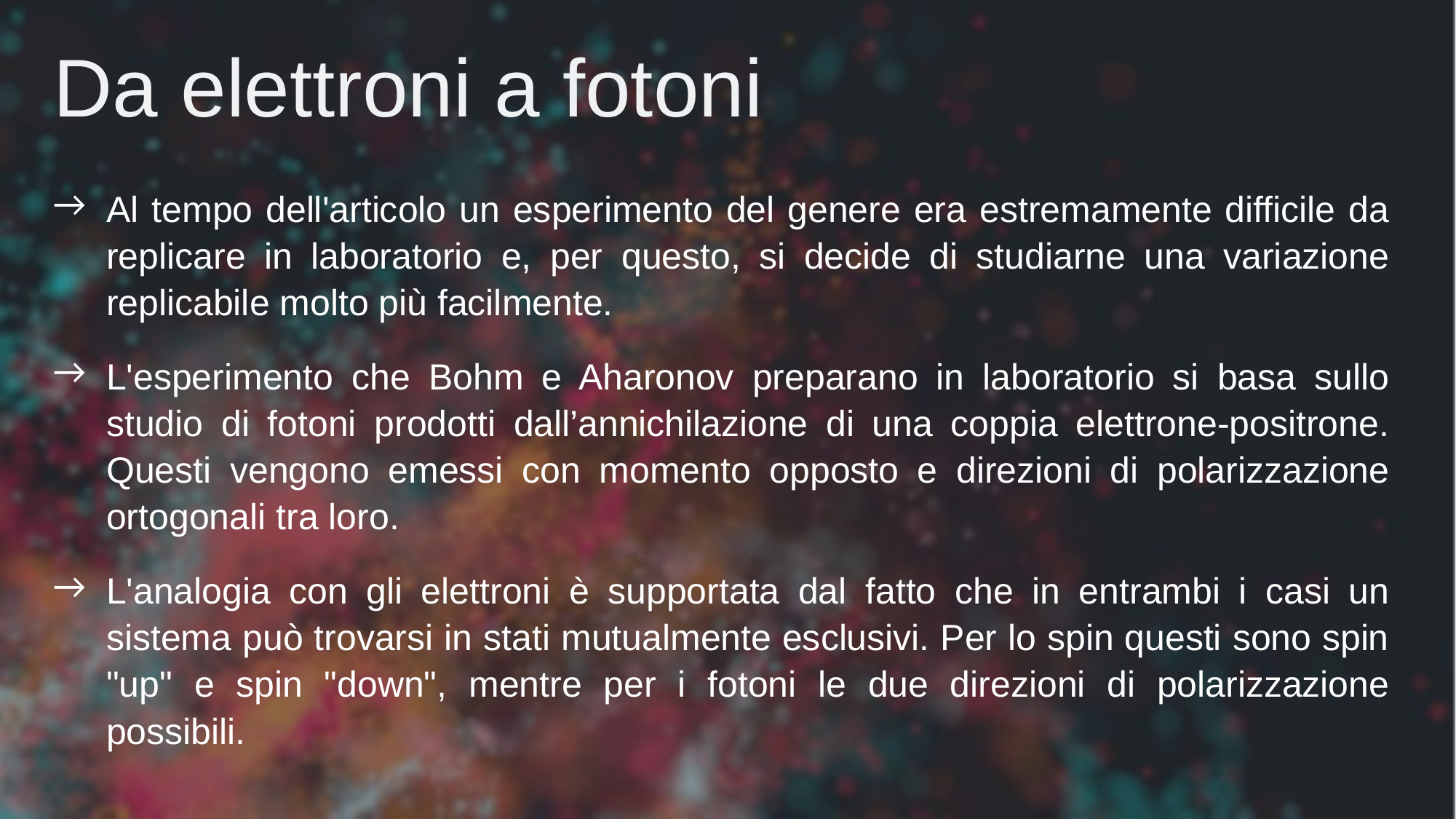

# Da elettroni a fotoni
Al tempo dell'articolo un esperimento del genere era estremamente difficile da replicare in laboratorio e, per questo, si decide di studiarne una variazione replicabile molto più facilmente.
L'esperimento che Bohm e Aharonov preparano in laboratorio si basa sullo studio di fotoni prodotti dall’annichilazione di una coppia elettrone-positrone. Questi vengono emessi con momento opposto e direzioni di polarizzazione ortogonali tra loro.
L'analogia con gli elettroni è supportata dal fatto che in entrambi i casi un sistema può trovarsi in stati mutualmente esclusivi. Per lo spin questi sono spin "up" e spin "down", mentre per i fotoni le due direzioni di polarizzazione possibili.